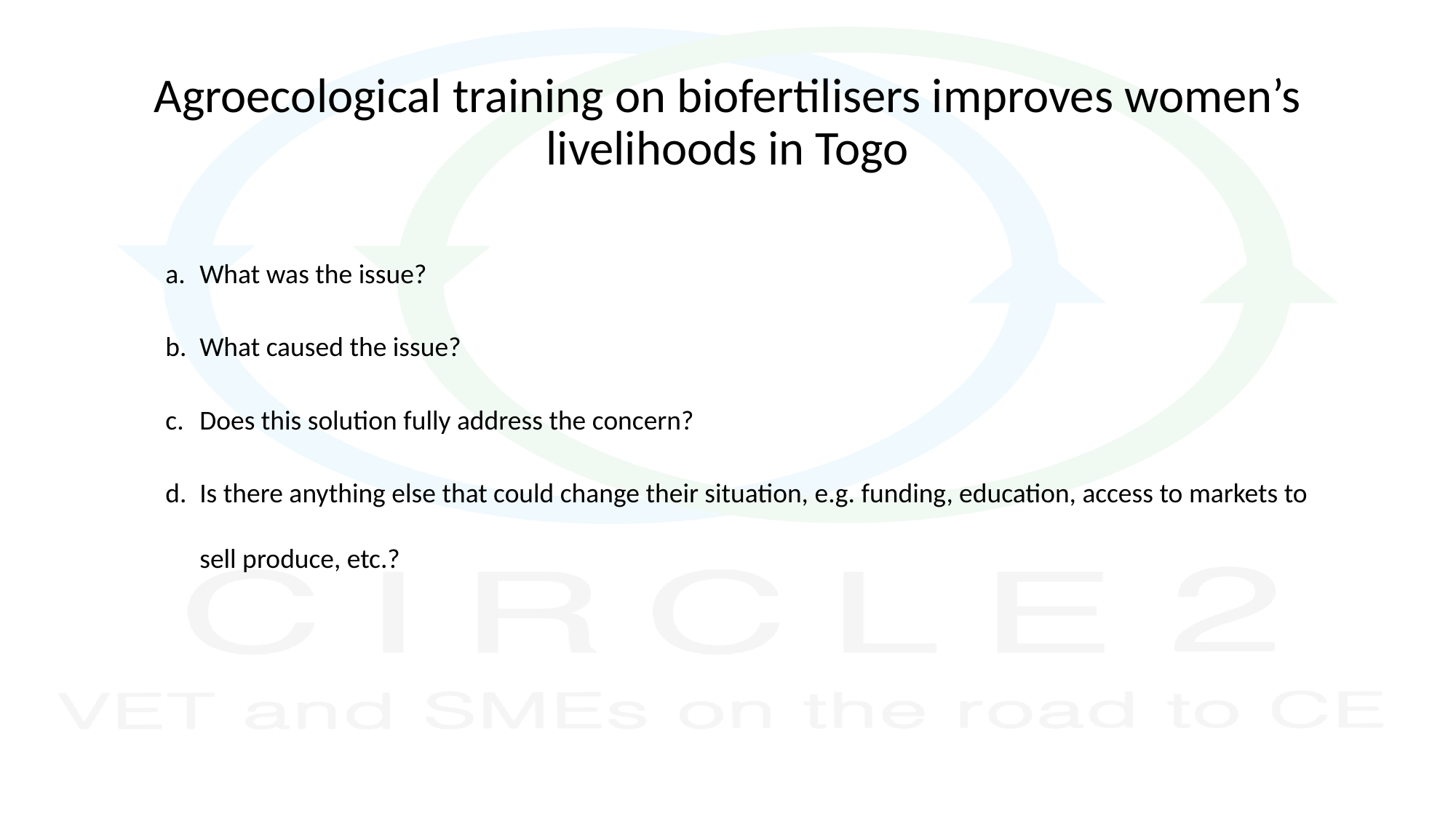

# Agroecological training on biofertilisers improves women’s livelihoods in Togo
What was the issue?
What caused the issue?
Does this solution fully address the concern?
Is there anything else that could change their situation, e.g. funding, education, access to markets to sell produce, etc.?